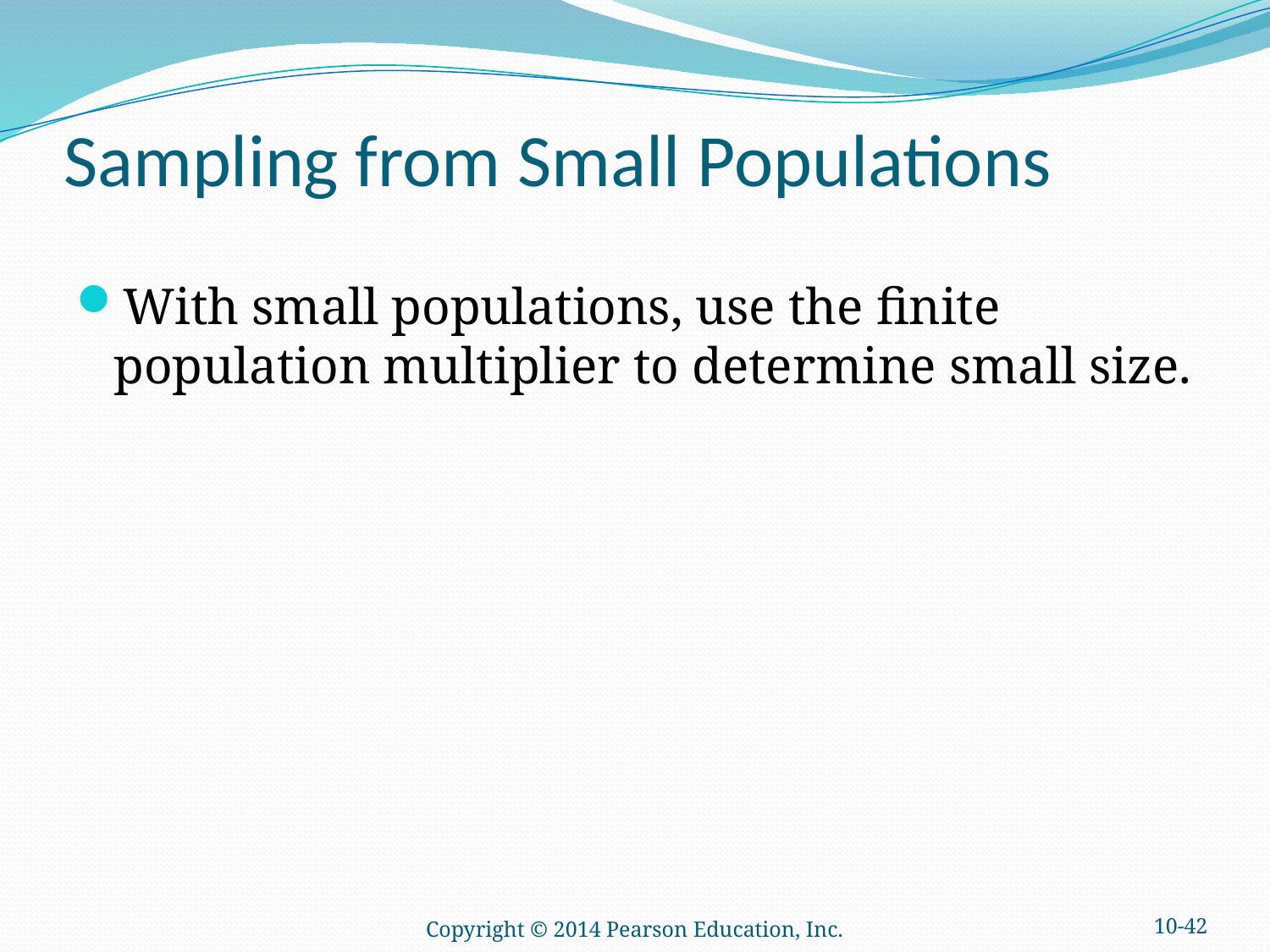

# Sampling from Small Populations
With small populations, use the finite population multiplier to determine small size.